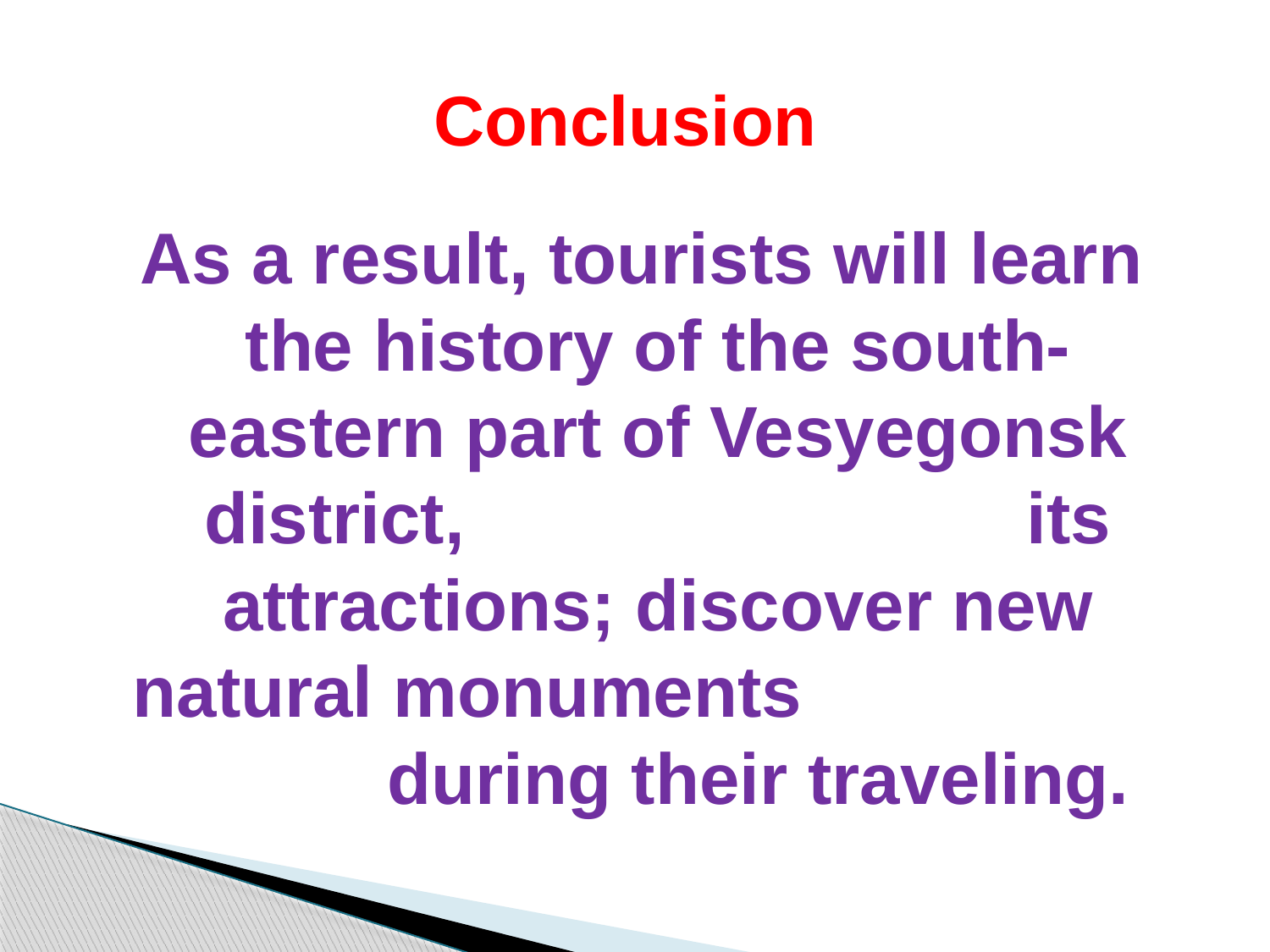

# Conclusion
As a result, tourists will learn the history of the south-eastern part of Vesyegonsk district,                            its attractions; discover new natural monuments                              during their traveling.